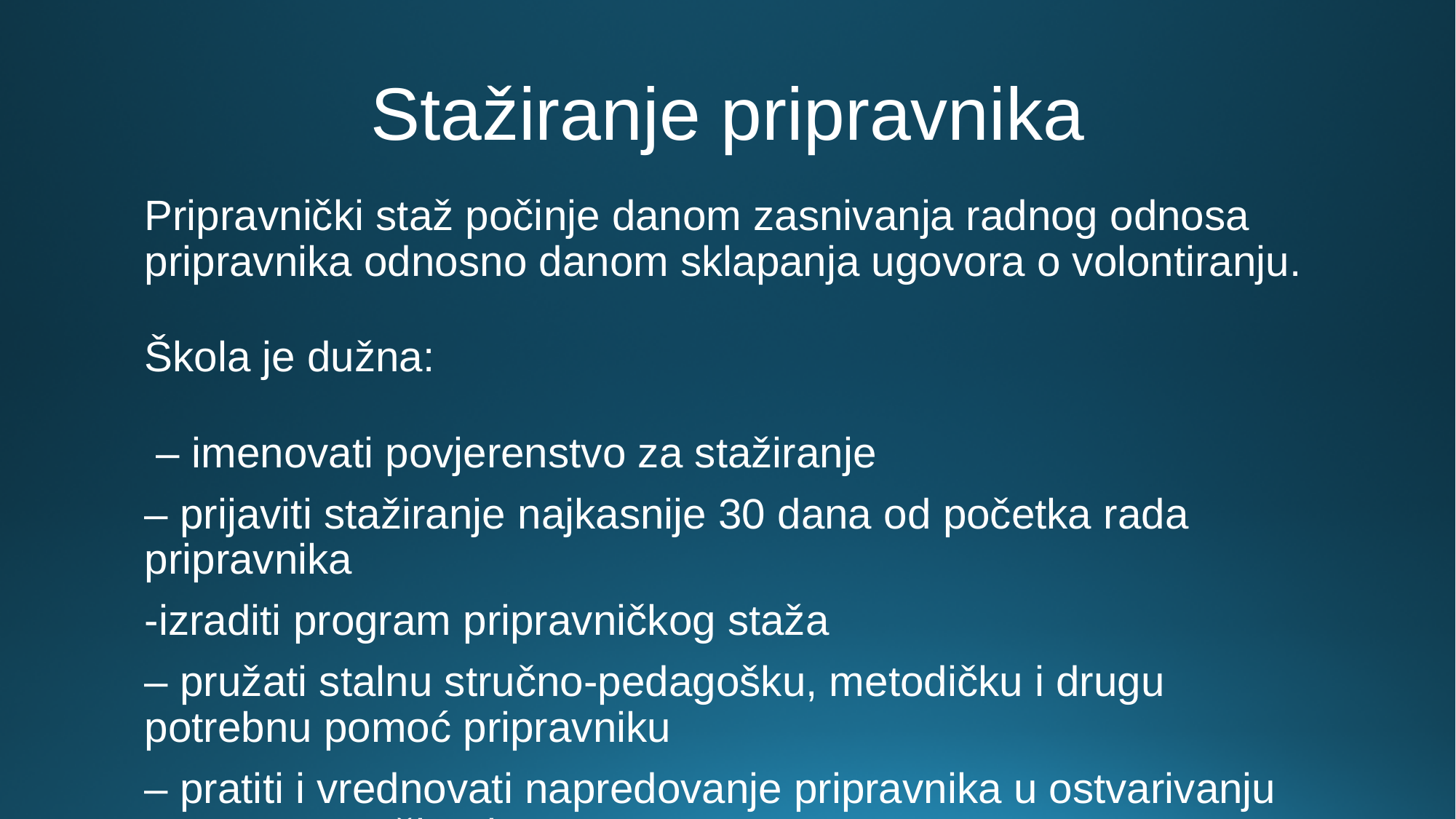

# Stažiranje pripravnika
Pripravnički staž počinje danom zasnivanja radnog odnosa pripravnika odnosno danom sklapanja ugovora o volontiranju.

Škola je dužna:

 – imenovati povjerenstvo za stažiranje
– prijaviti stažiranje najkasnije 30 dana od početka rada pripravnika
-izraditi program pripravničkog staža
– pružati stalnu stručno-pedagošku, metodičku i drugu potrebnu pomoć pripravniku
– pratiti i vrednovati napredovanje pripravnika u ostvarivanju programa stažiranja.
.